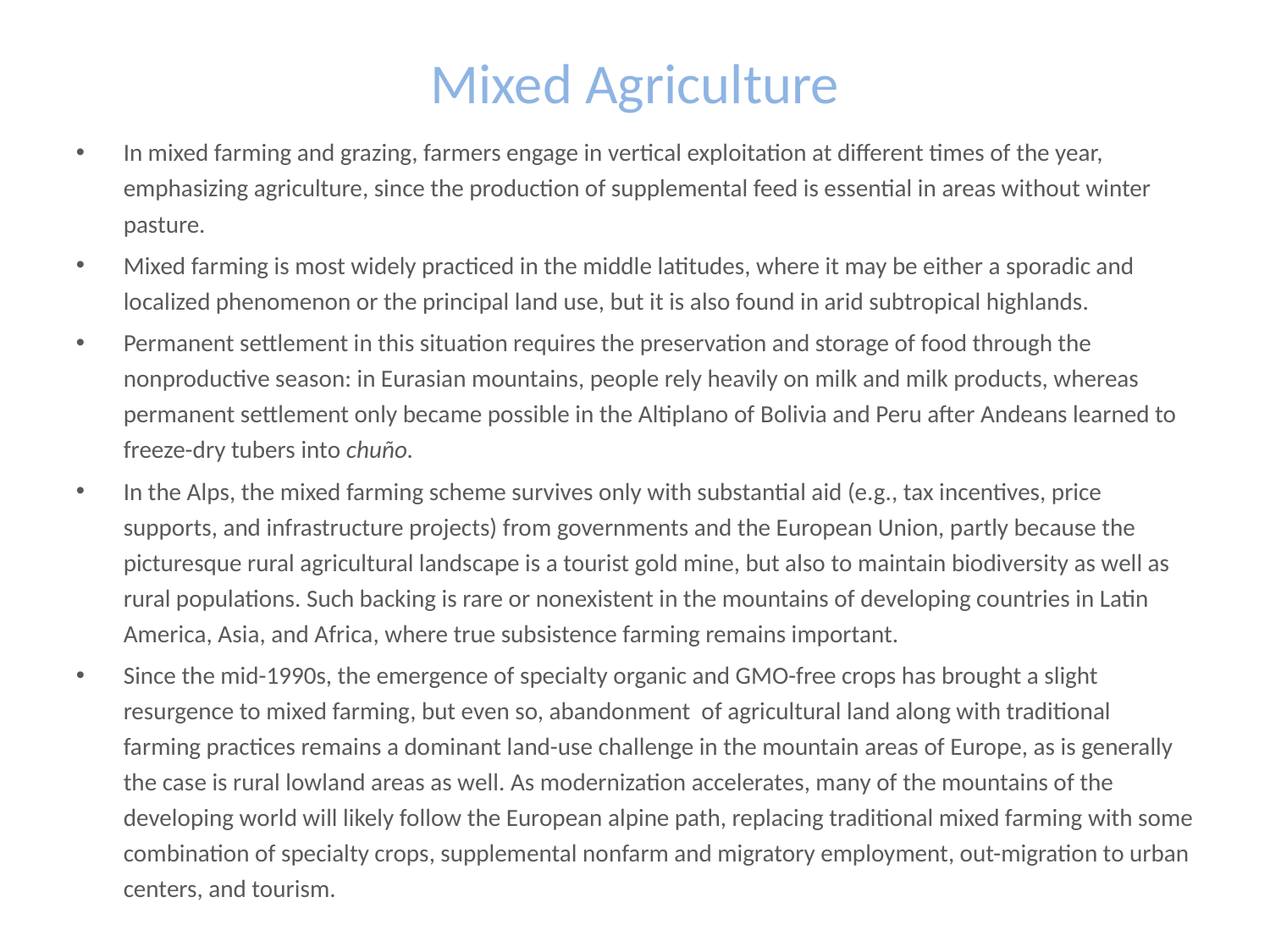

# Mixed Agriculture
In mixed farming and grazing, farmers engage in vertical exploitation at different times of the year, emphasizing agriculture, since the production of supplemental feed is essential in areas without winter pasture.
Mixed farming is most widely practiced in the middle latitudes, where it may be either a sporadic and localized phenomenon or the principal land use, but it is also found in arid subtropical highlands.
Permanent settlement in this situation requires the preservation and storage of food through the nonproductive season: in Eurasian mountains, people rely heavily on milk and milk products, whereas permanent settlement only became possible in the Altiplano of Bolivia and Peru after Andeans learned to freeze-dry tubers into chuño.
In the Alps, the mixed farming scheme survives only with substantial aid (e.g., tax incentives, price supports, and infrastructure projects) from governments and the European Union, partly because the picturesque rural agricultural landscape is a tourist gold mine, but also to maintain biodiversity as well as rural populations. Such backing is rare or nonexistent in the mountains of developing countries in Latin America, Asia, and Africa, where true subsistence farming remains important.
Since the mid-1990s, the emergence of specialty organic and GMO-free crops has brought a slight resurgence to mixed farming, but even so, abandonment  of agricultural land along with traditional farming practices remains a dominant land-use challenge in the mountain areas of Europe, as is generally the case is rural lowland areas as well. As modernization accelerates, many of the mountains of the developing world will likely follow the European alpine path, replacing traditional mixed farming with some combination of specialty crops, supplemental nonfarm and migratory employment, out-migration to urban centers, and tourism.